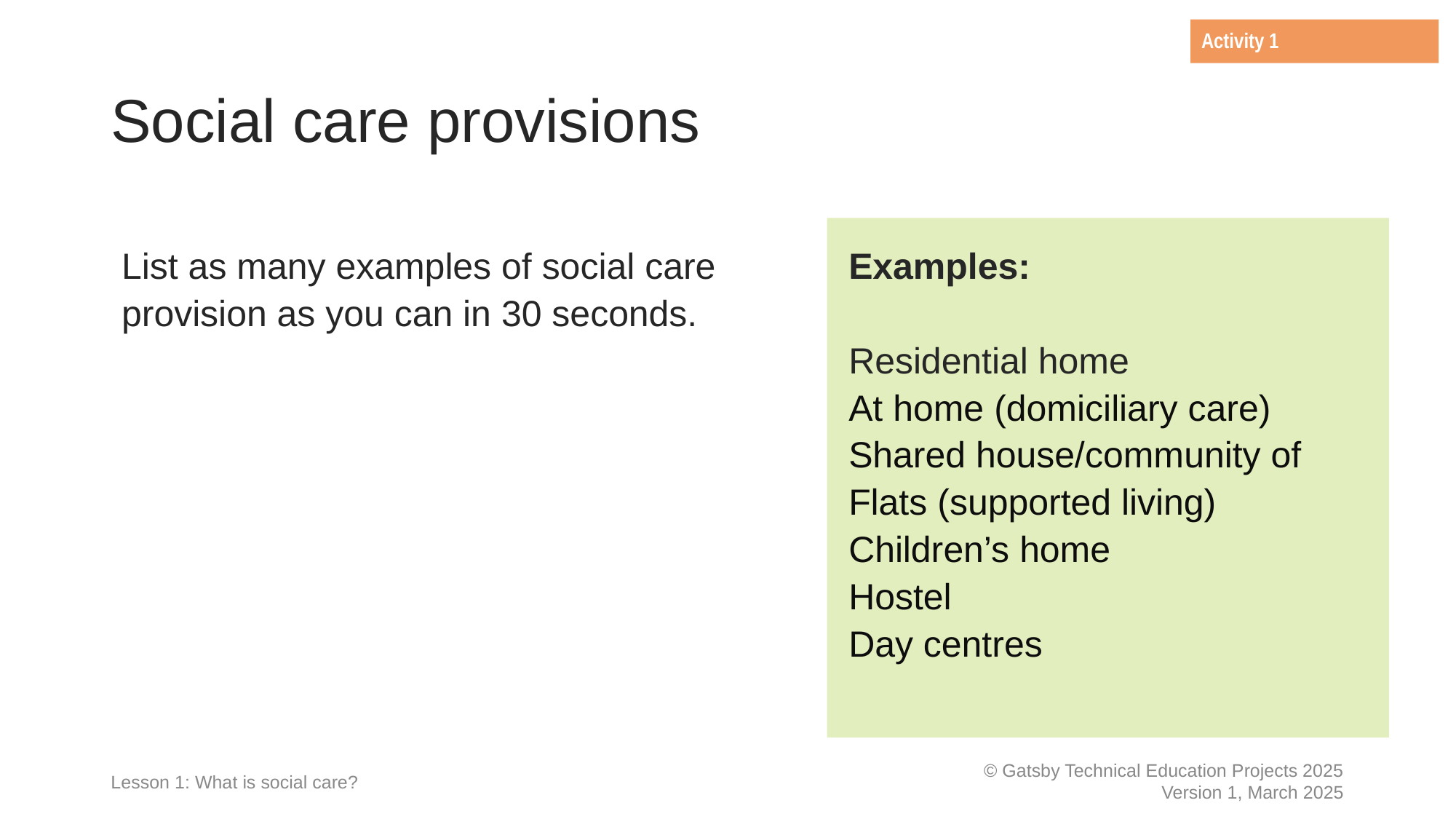

Activity 1
# Social care provisions
List as many examples of social care provision as you can in 30 seconds.
Examples:

Residential home
At home (domiciliary care)
Shared house/community of Flats (supported living)
Children’s home
Hostel
Day centres

Lesson 1: What is social care?